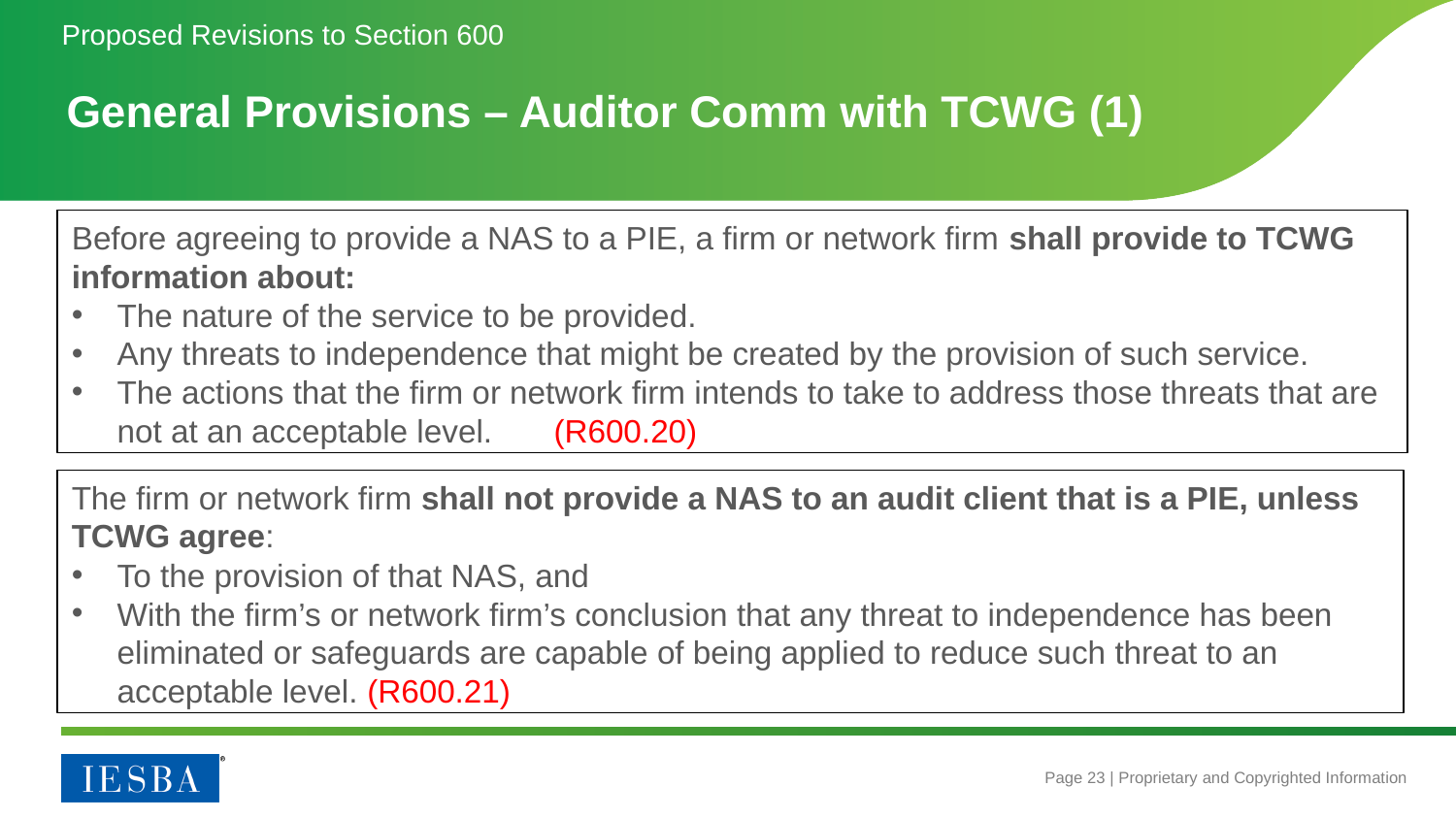

Proposed Revisions to Section 600
# General Provisions – Auditor Comm with TCWG (1)
Before agreeing to provide a NAS to a PIE, a firm or network firm shall provide to TCWG information about:
The nature of the service to be provided.
Any threats to independence that might be created by the provision of such service.
The actions that the firm or network firm intends to take to address those threats that are not at an acceptable level. 	(R600.20)
The firm or network firm shall not provide a NAS to an audit client that is a PIE, unless TCWG agree:
To the provision of that NAS, and
With the firm’s or network firm’s conclusion that any threat to independence has been eliminated or safeguards are capable of being applied to reduce such threat to an acceptable level. (R600.21)